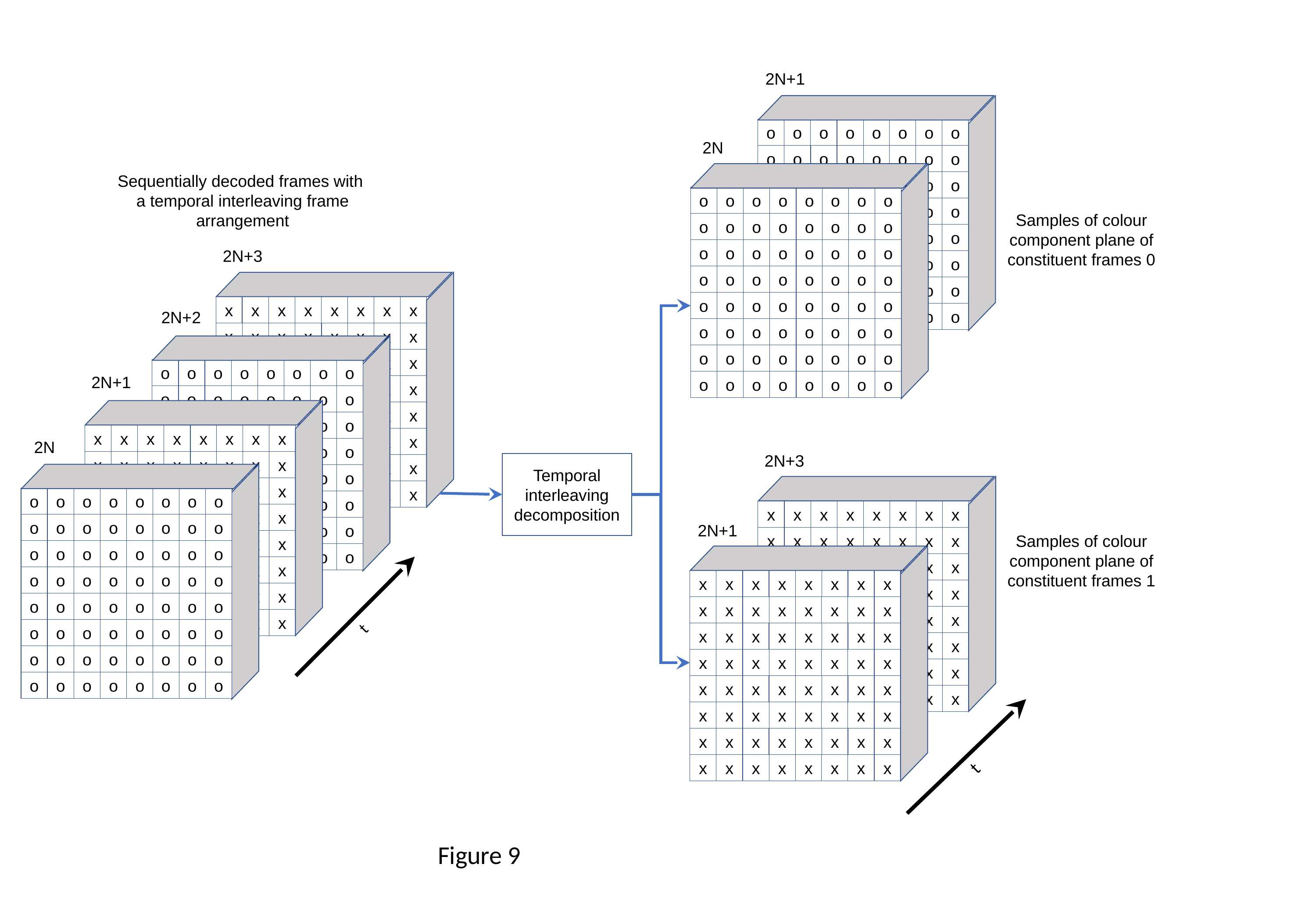

2N+1

o
o
o
o
o
o
o
o
o
o
o
o
o
o
o
o
o
o
o
o
o
o
o
o
o
o
o
o
o
o
o
o
o
o
o
o
o
o
o
o
o
o
o
o
o
o
o
o
o
o
o
o
o
o
o
o
o
o
o
o
o
o
o
o

2N

o
o
o
o
o
o
o
o
o
o
o
o
o
o
o
o
o
o
o
o
o
o
o
o
o
o
o
o
o
o
o
o
o
o
o
o
o
o
o
o
o
o
o
o
o
o
o
o
o
o
o
o
o
o
o
o
o
o
o
o
o
o
o
o

Sequentially decoded frames with
a temporal interleaving frame arrangement
Samples of colour component plane of constituent frames 0
2N+3

x
x
x
x
x
x
x
x
x
x
x
x
x
x
x
x
x
x
x
x
x
x
x
x
x
x
x
x
x
x
x
x
x
x
x
x
x
x
x
x
x
x
x
x
x
x
x
x
x
x
x
x
x
x
x
x
x
x
x
x
x
x
x
x

2N+2

o
o
o
o
o
o
o
o
o
o
o
o
o
o
o
o
o
o
o
o
o
o
o
o
o
o
o
o
o
o
o
o
o
o
o
o
o
o
o
o
o
o
o
o
o
o
o
o
o
o
o
o
o
o
o
o
o
o
o
o
o
o
o
o

2N+1

x
x
x
x
x
x
x
x
x
x
x
x
x
x
x
x
x
x
x
x
x
x
x
x
x
x
x
x
x
x
x
x
x
x
x
x
x
x
x
x
x
x
x
x
x
x
x
x
x
x
x
x
x
x
x
x
x
x
x
x
x
x
x
x

2N
2N+3
Temporal interleaving decomposition

o
o
o
o
o
o
o
o
o
o
o
o
o
o
o
o
o
o
o
o
o
o
o
o
o
o
o
o
o
o
o
o
o
o
o
o
o
o
o
o
o
o
o
o
o
o
o
o
o
o
o
o
o
o
o
o
o
o
o
o
o
o
o
o

x
x
x
x
x
x
x
x
x
x
x
x
x
x
x
x
x
x
x
x
x
x
x
x
x
x
x
x
x
x
x
x
x
x
x
x
x
x
x
x
x
x
x
x
x
x
x
x
x
x
x
x
x
x
x
x
x
x
x
x
x
x
x
x

2N+1
Samples of colour component plane of constituent frames 1

x
x
x
x
x
x
x
x
x
x
x
x
x
x
x
x
x
x
x
x
x
x
x
x
x
x
x
x
x
x
x
x
x
x
x
x
x
x
x
x
x
x
x
x
x
x
x
x
x
x
x
x
x
x
x
x
x
x
x
x
x
x
x
x

t
t
Figure 9